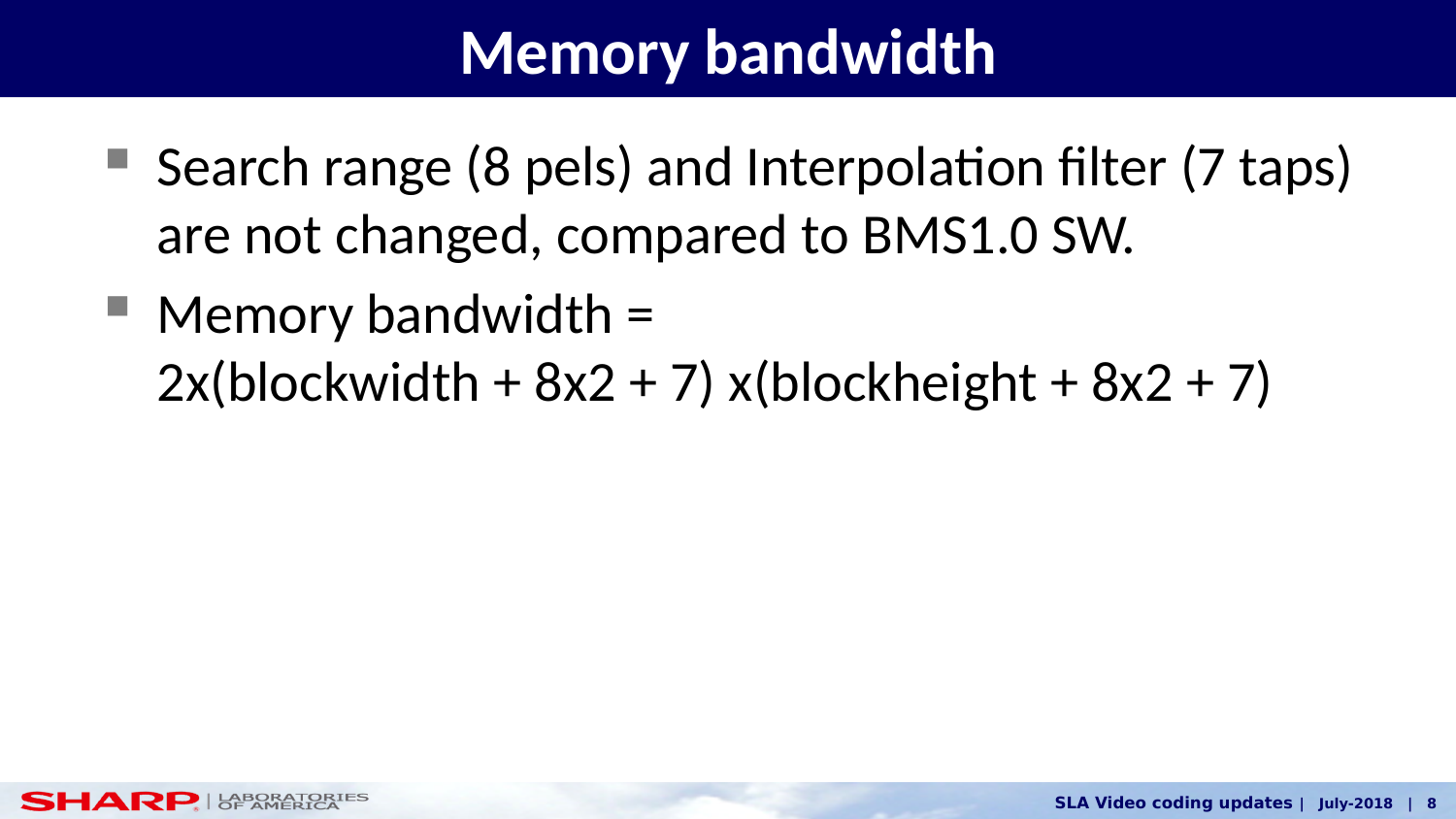

8
# Memory bandwidth
Search range (8 pels) and Interpolation filter (7 taps) are not changed, compared to BMS1.0 SW.
Memory bandwidth =
2x(blockwidth + 8x2 + 7) x(blockheight + 8x2 + 7)